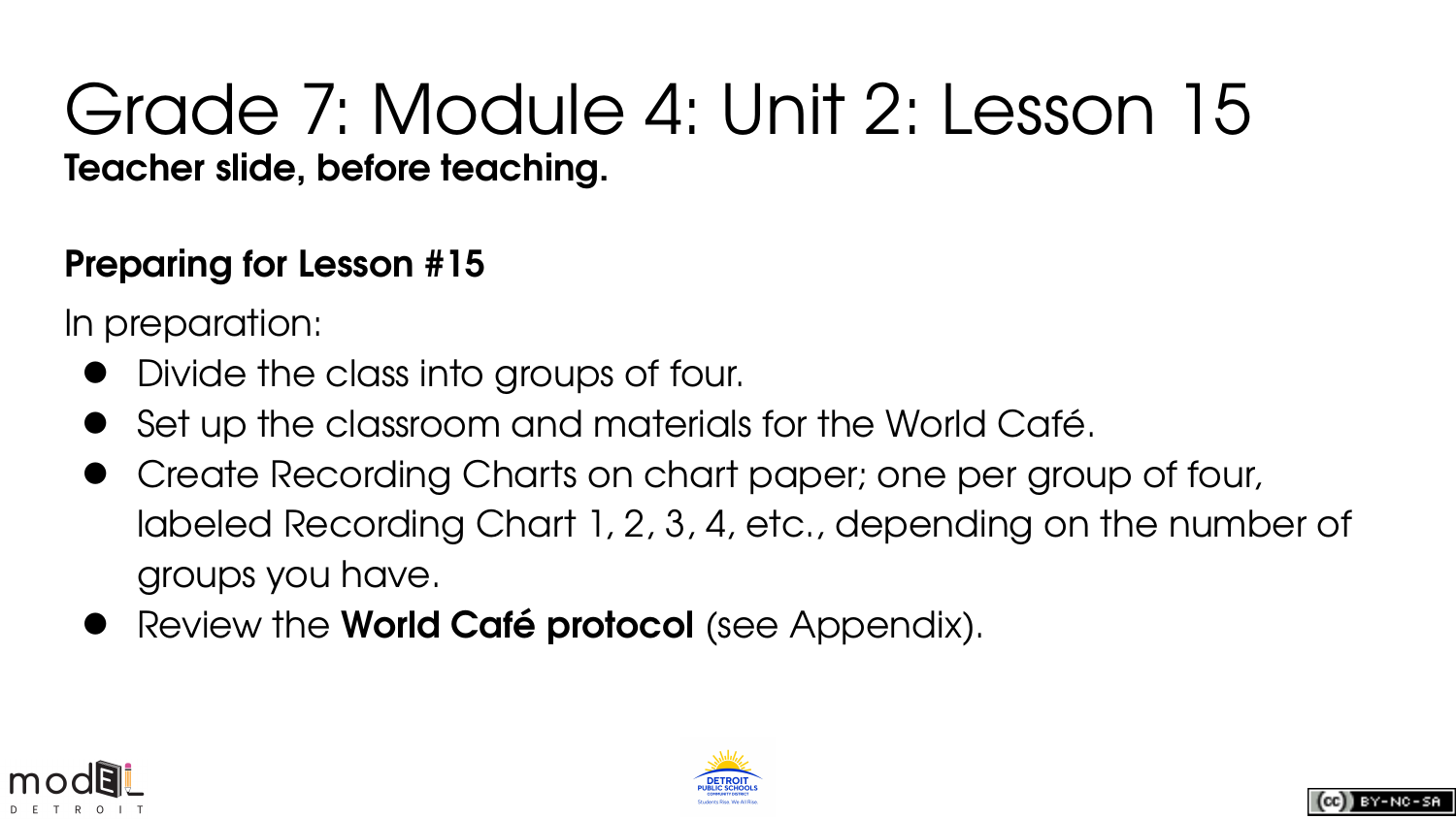

Grade 7: Module 4: Unit 2: Lesson 15
Teacher slide, before teaching.

Preparing for Lesson #15
In preparation:
Divide the class into groups of four.
Set up the classroom and materials for the World Café.
Create Recording Charts on chart paper; one per group of four, labeled Recording Chart 1, 2, 3, 4, etc., depending on the number of groups you have.
Review the World Café protocol (see Appendix).